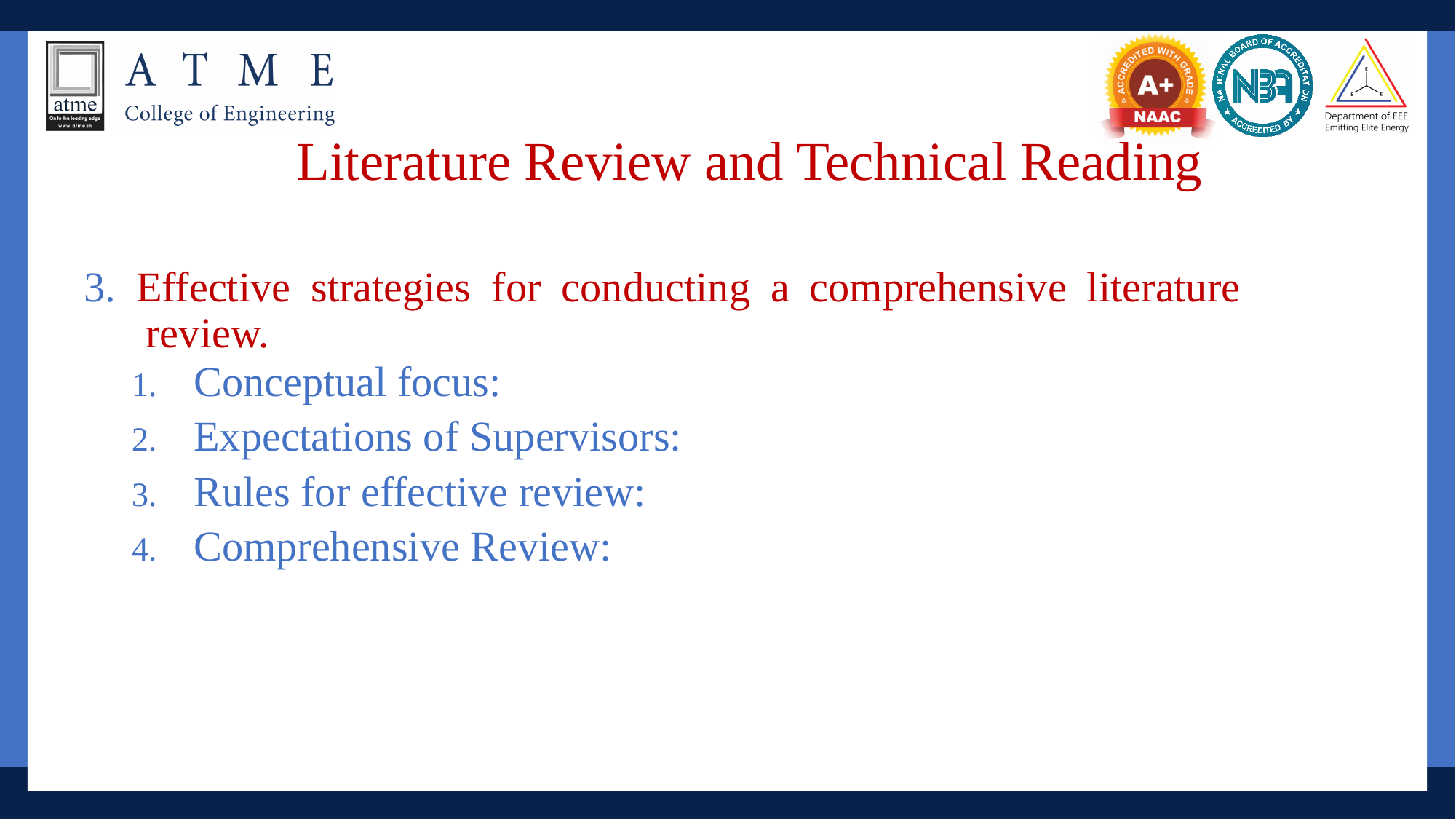

# Literature Review and Technical Reading
3. Effective strategies for conducting a comprehensive literature review.
Conceptual focus:
Expectations of Supervisors:
Rules for effective review:
Comprehensive Review: